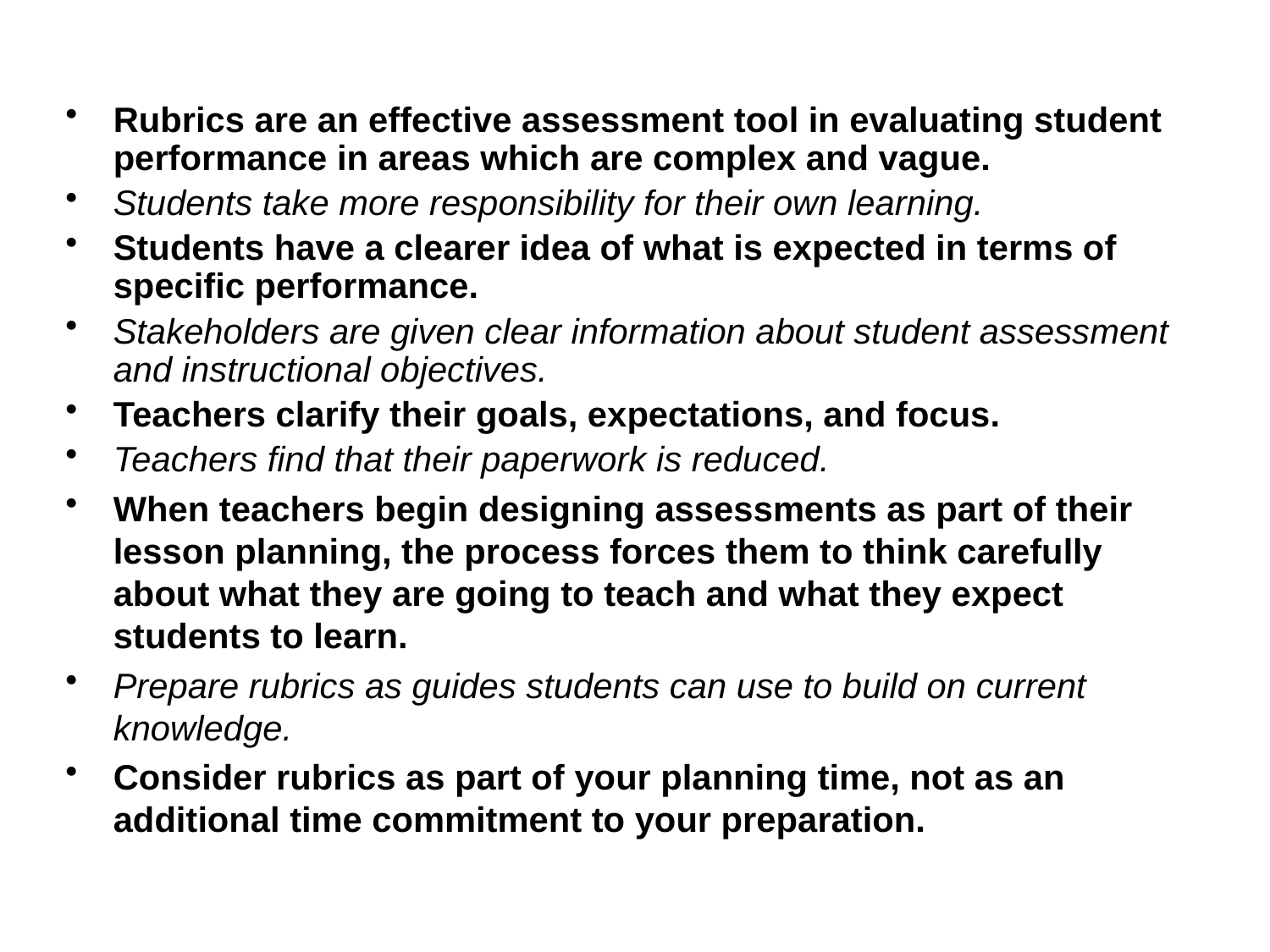

Rubrics are an effective assessment tool in evaluating student performance in areas which are complex and vague.
Students take more responsibility for their own learning.
Students have a clearer idea of what is expected in terms of specific performance.
Stakeholders are given clear information about student assessment and instructional objectives.
Teachers clarify their goals, expectations, and focus.
Teachers find that their paperwork is reduced.
When teachers begin designing assessments as part of their lesson planning, the process forces them to think carefully about what they are going to teach and what they expect students to learn.
Prepare rubrics as guides students can use to build on current knowledge.
Consider rubrics as part of your planning time, not as an additional time commitment to your preparation.